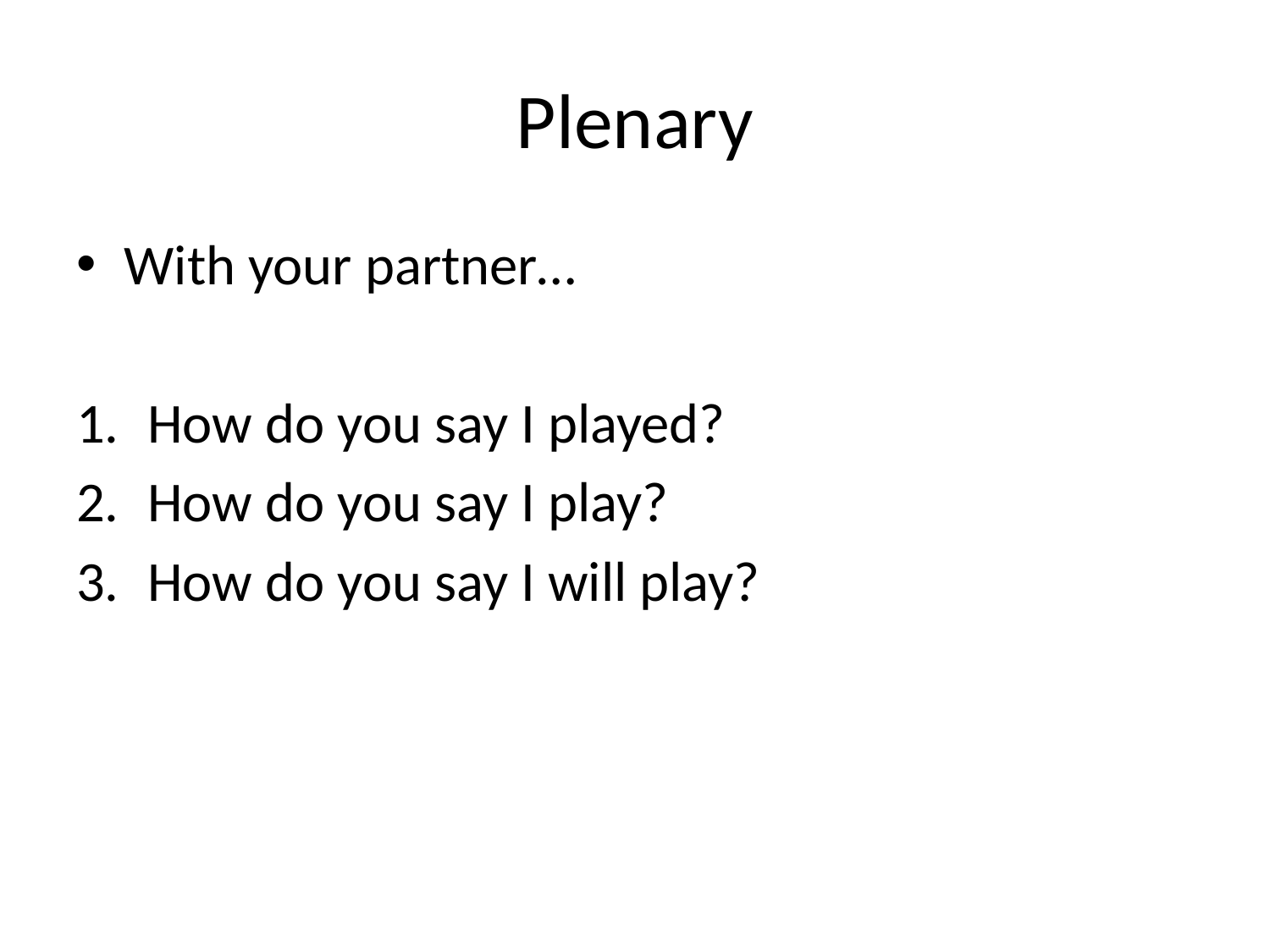

# Plenary
With your partner…

How do you say I played?
How do you say I play?
How do you say I will play?